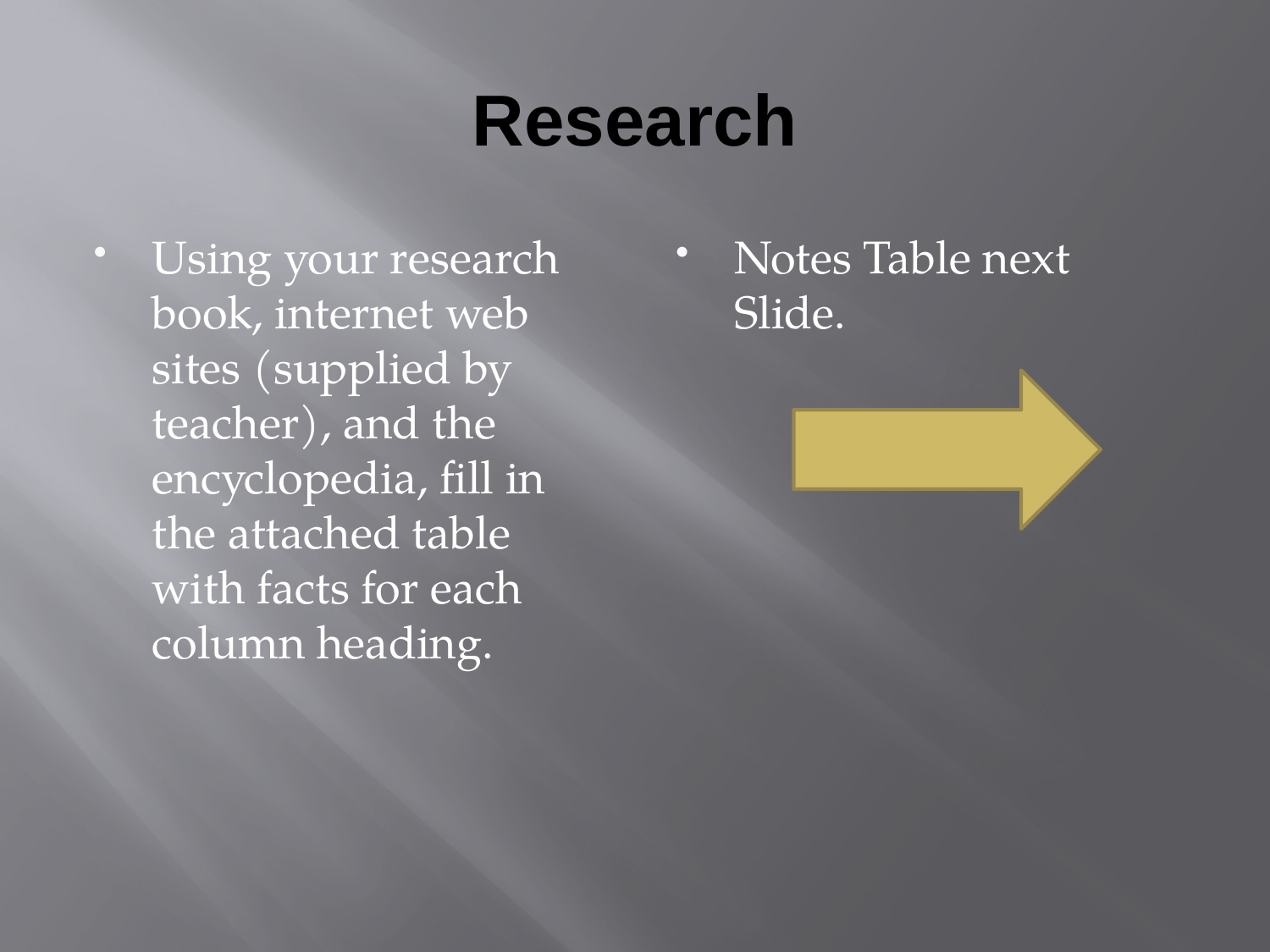

# Research
Using your research book, internet web sites (supplied by teacher), and the encyclopedia, fill in the attached table with facts for each column heading.
Notes Table next Slide.